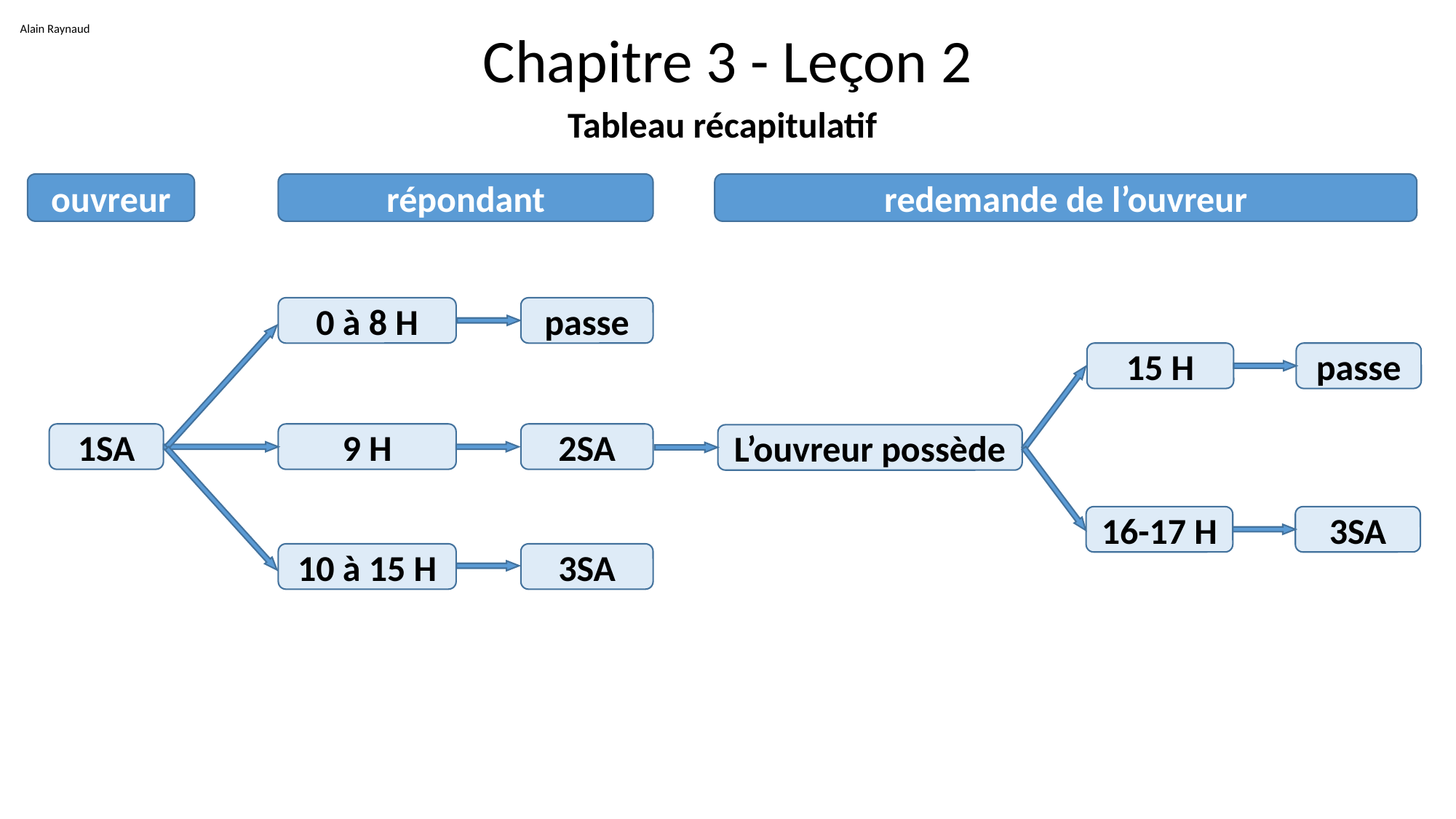

Alain Raynaud
# Chapitre 3 - Leçon 2
Tableau récapitulatif

ouvreur
répondant
redemande de l’ouvreur
0 à 8 H
passe

15 H
passe

1SA
9 H
2SA
L’ouvreur possède

16-17 H
3SA

10 à 15 H
3SA